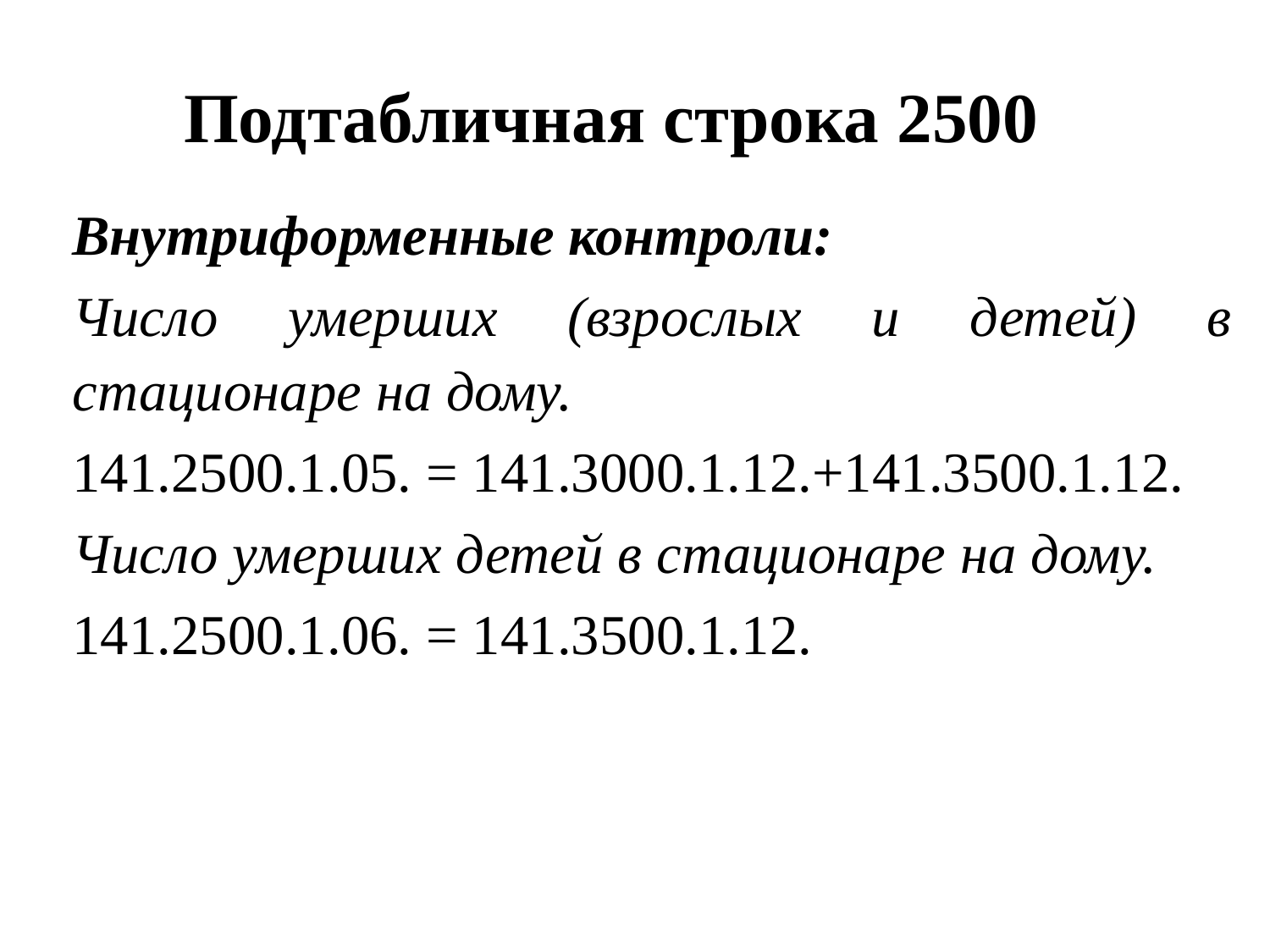

# Подтабличная строка 2500
Внутриформенные контроли:
Число умерших (взрослых и детей) в стационаре на дому.
141.2500.1.05. = 141.3000.1.12.+141.3500.1.12.
Число умерших детей в стационаре на дому.
141.2500.1.06. = 141.3500.1.12.